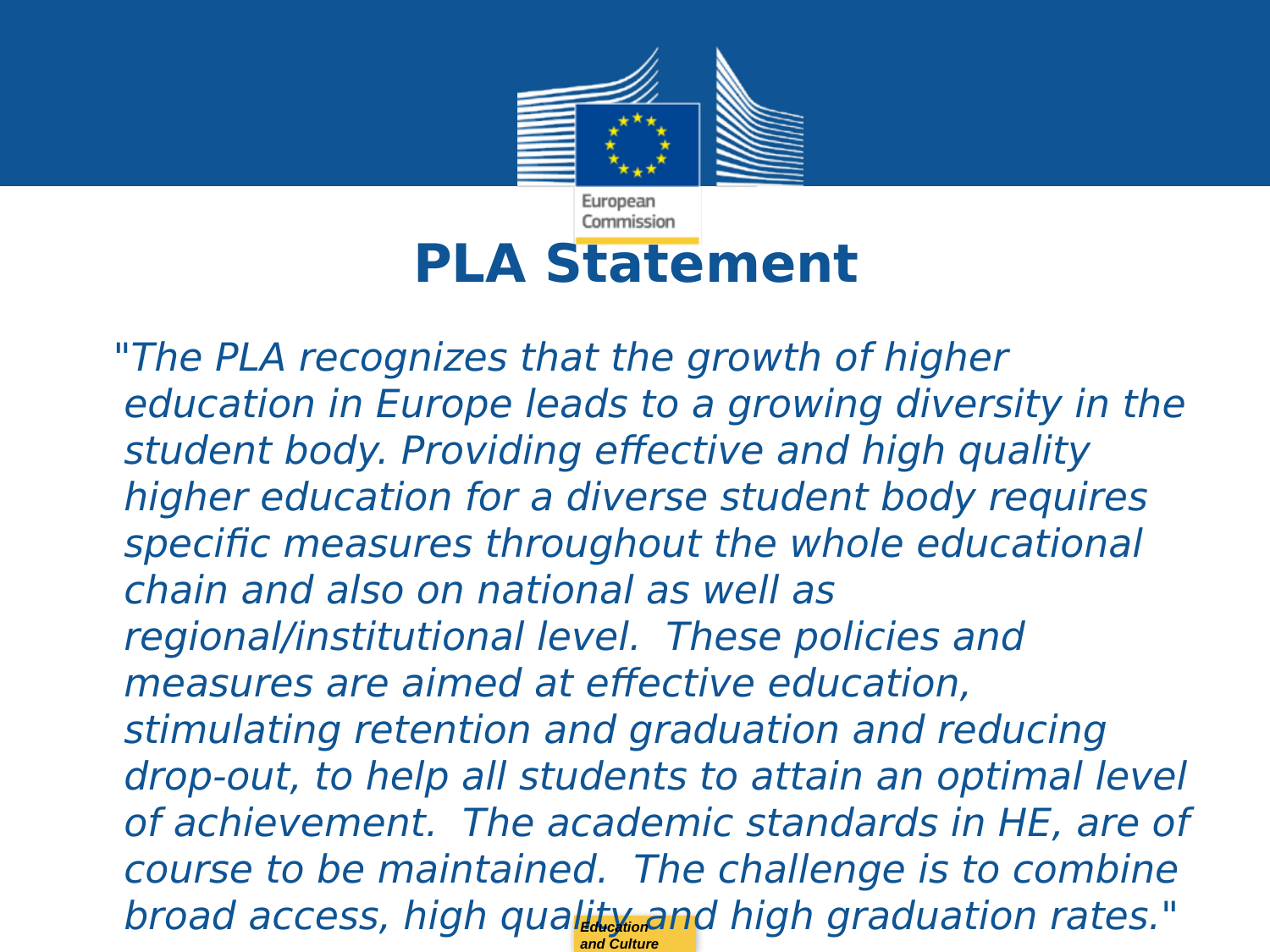

# PLA Statement
   "The PLA recognizes that the growth of higher education in Europe leads to a growing diversity in the student body. Providing effective and high quality higher education for a diverse student body requires specific measures throughout the whole educational chain and also on national as well as regional/institutional level.  These policies and measures are aimed at effective education, stimulating retention and graduation and reducing drop-out, to help all students to attain an optimal level of achievement.  The academic standards in HE, are of course to be maintained.  The challenge is to combine broad access, high quality and high graduation rates."

Education
and Culture